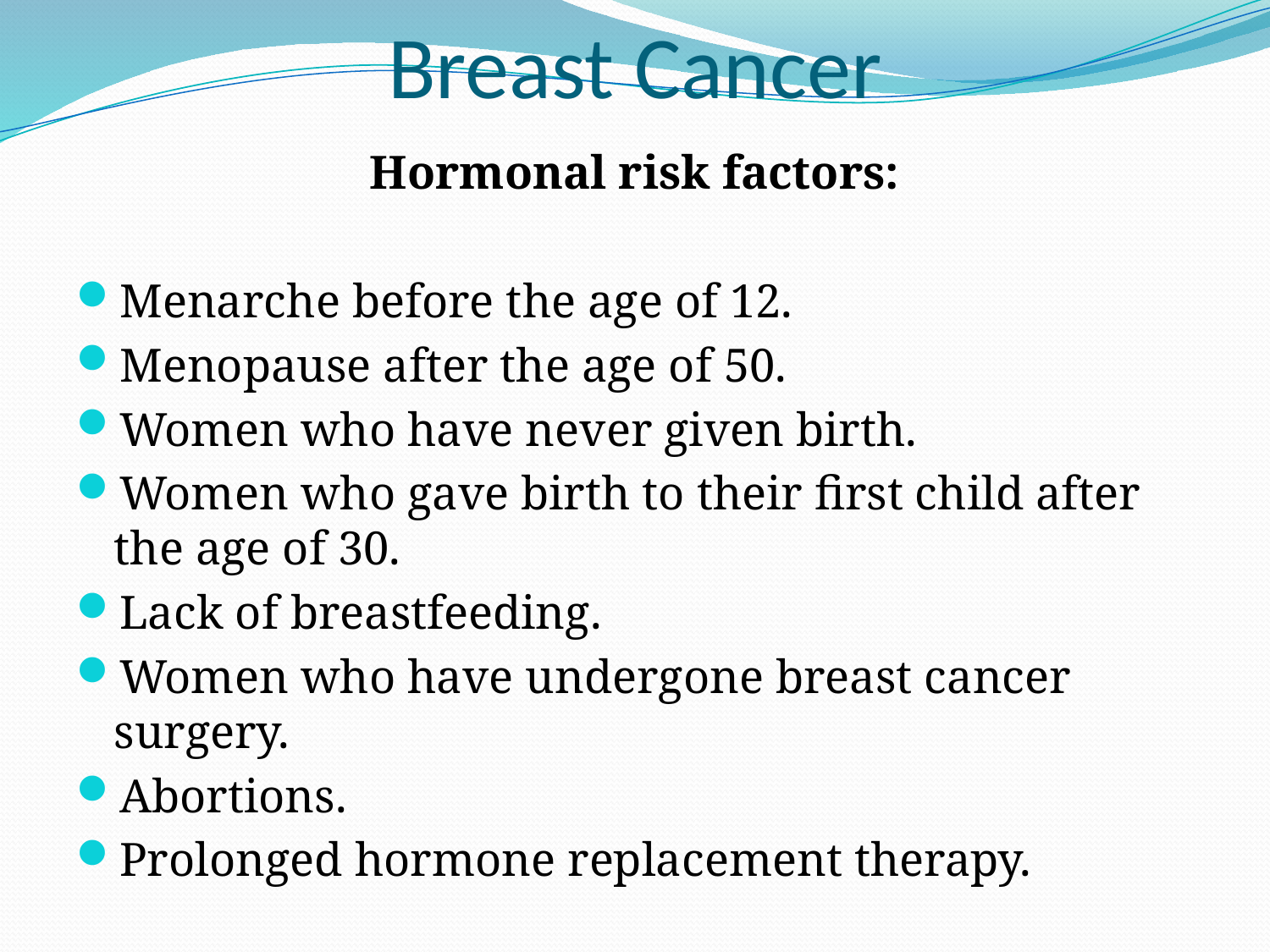

# Breast Cancer
Hormonal risk factors:

Menarche before the age of 12.
Menopause after the age of 50.
Women who have never given birth.
Women who gave birth to their first child after the age of 30.
Lack of breastfeeding.
Women who have undergone breast cancer surgery.
Abortions.
Prolonged hormone replacement therapy.